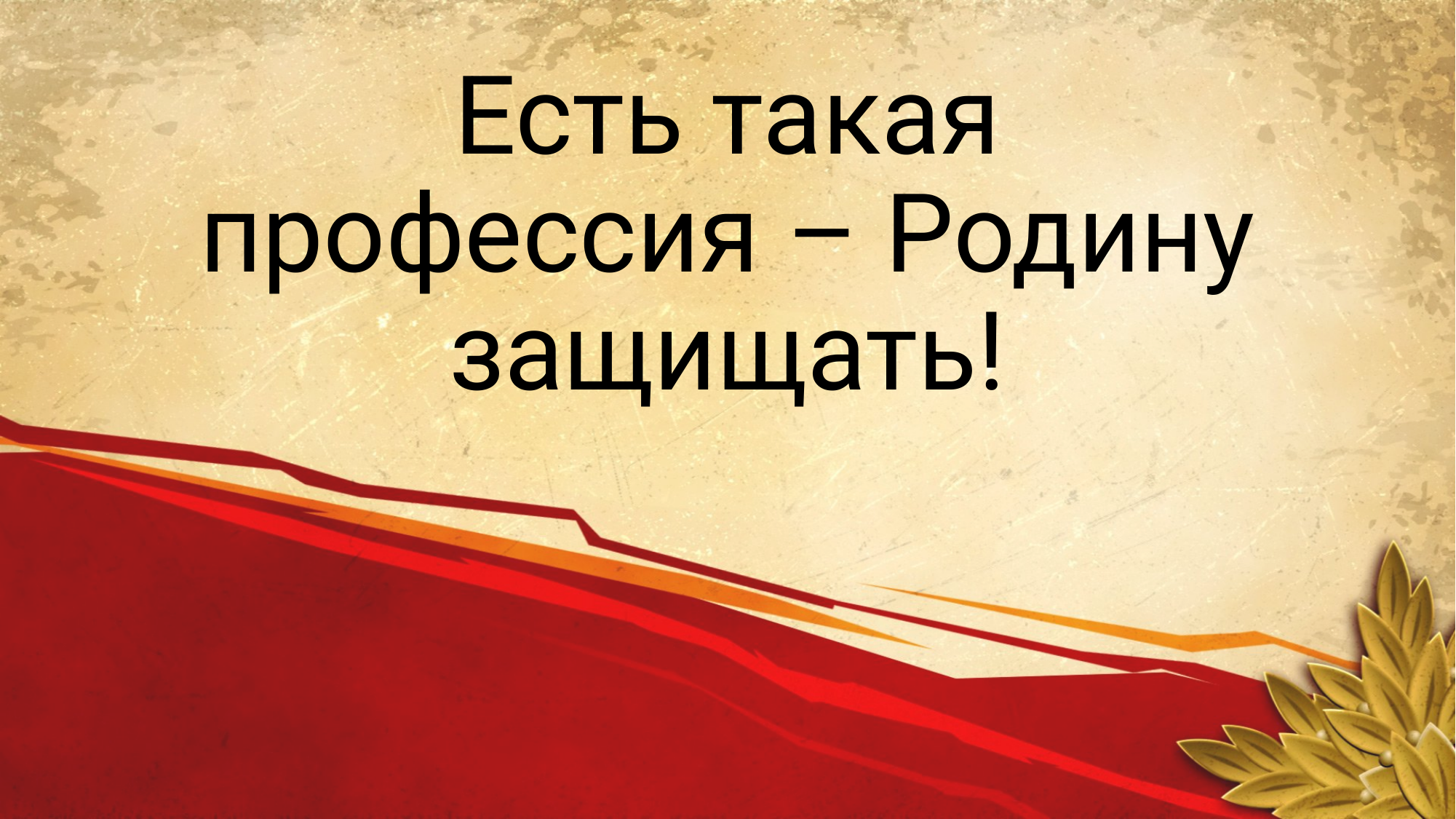

# Есть такая профессия – Родину защищать!